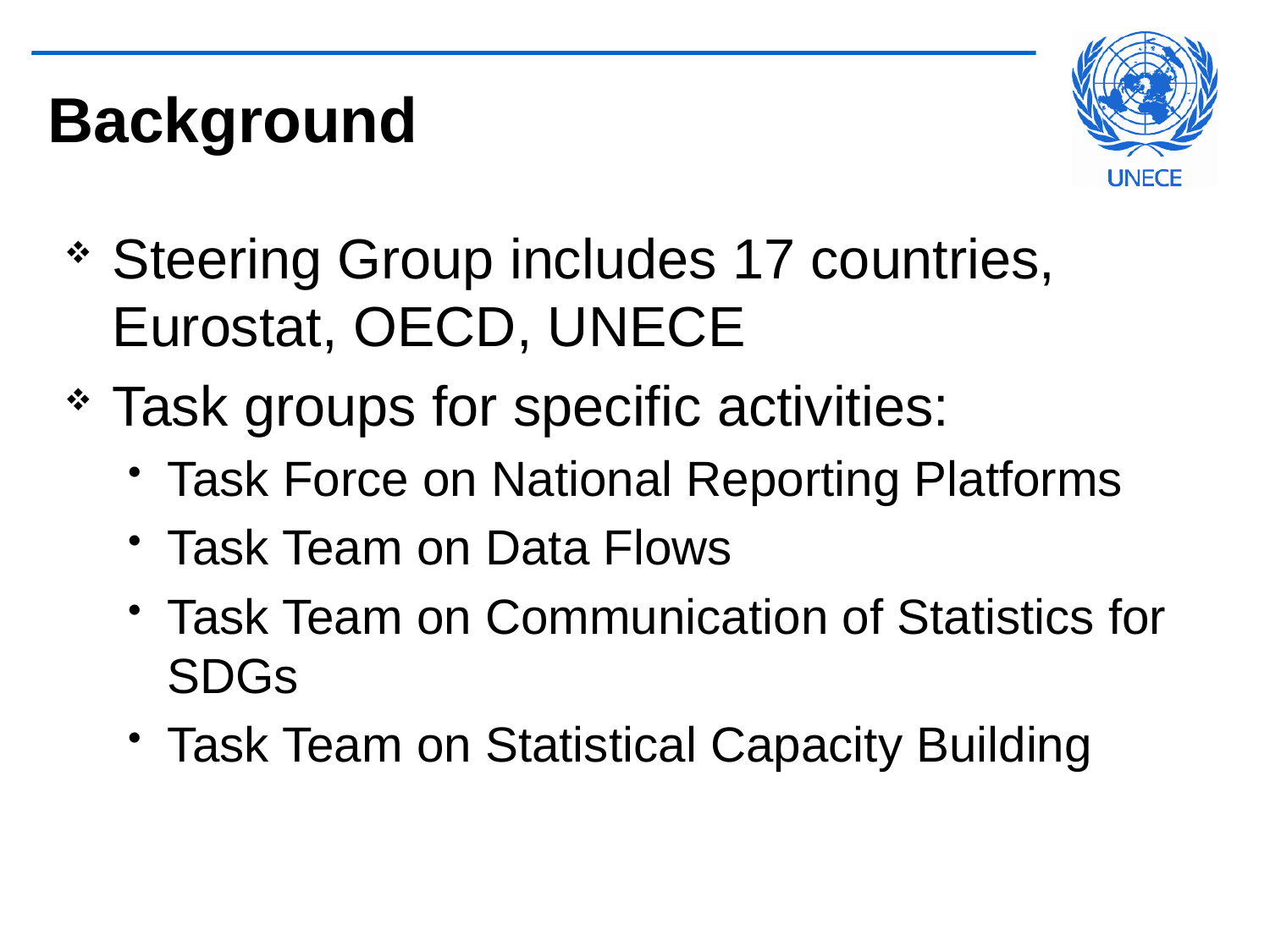

# Background
Steering Group includes 17 countries, Eurostat, OECD, UNECE
Task groups for specific activities:
Task Force on National Reporting Platforms
Task Team on Data Flows
Task Team on Communication of Statistics for SDGs
Task Team on Statistical Capacity Building